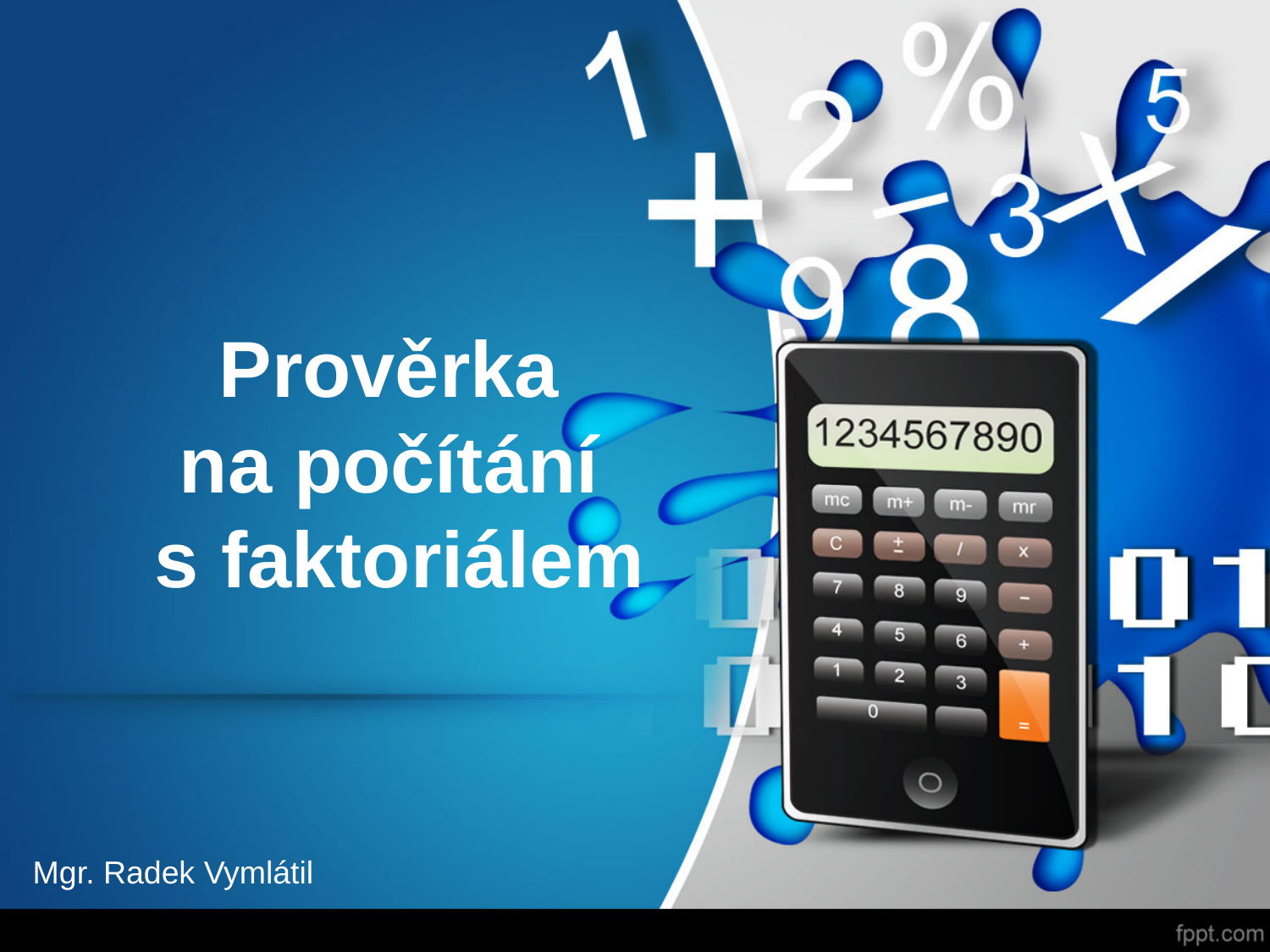

# Prověrka na počítání s faktoriálem
Mgr. Radek Vymlátil